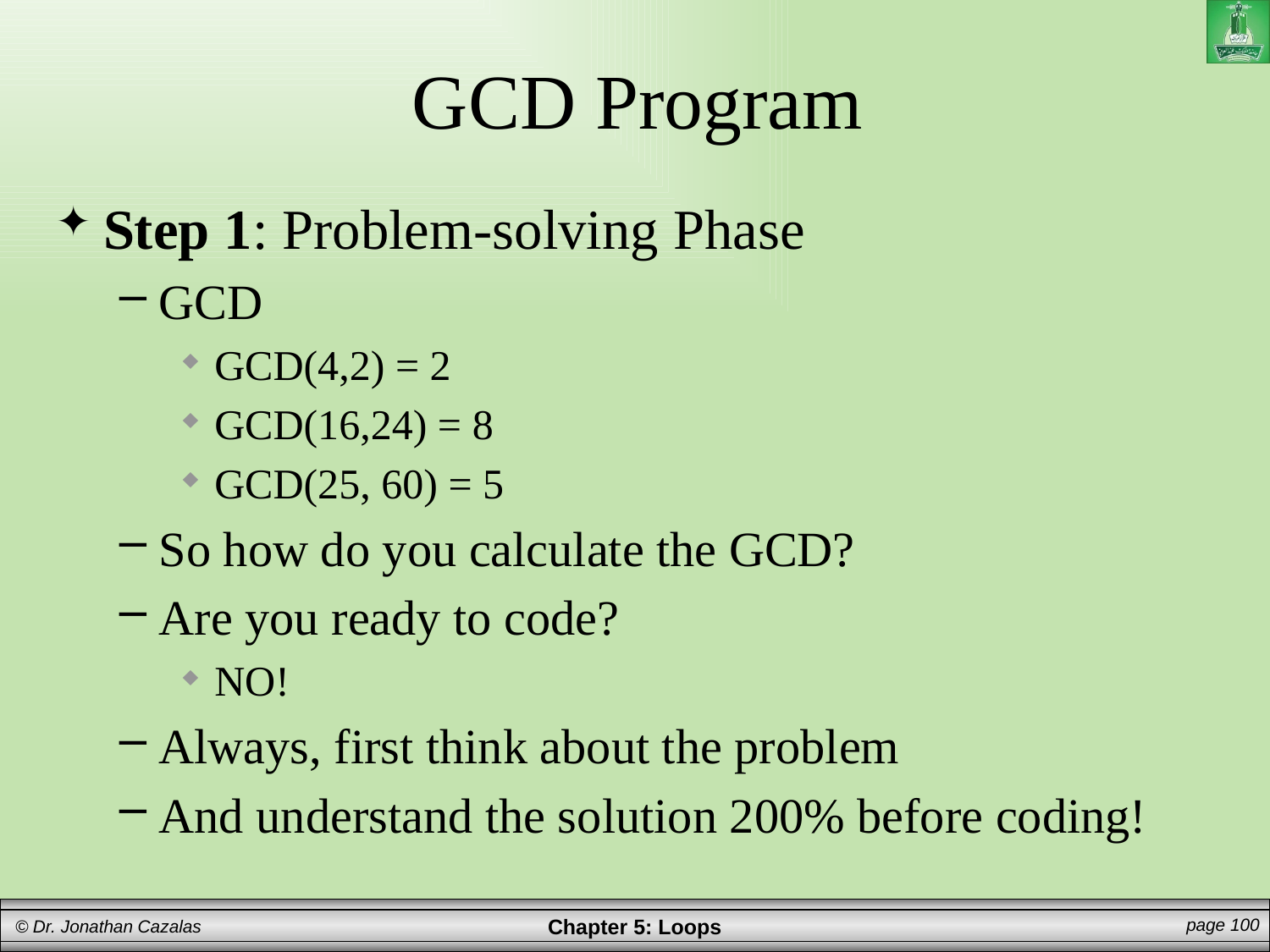

# GCD Program
Step 1: Problem-solving Phase
GCD
GCD(4,2) = 2
GCD(16,24) = 8
GCD(25, 60) = 5
So how do you calculate the GCD?
Are you ready to code?
NO!
Always, first think about the problem
And understand the solution 200% before coding!